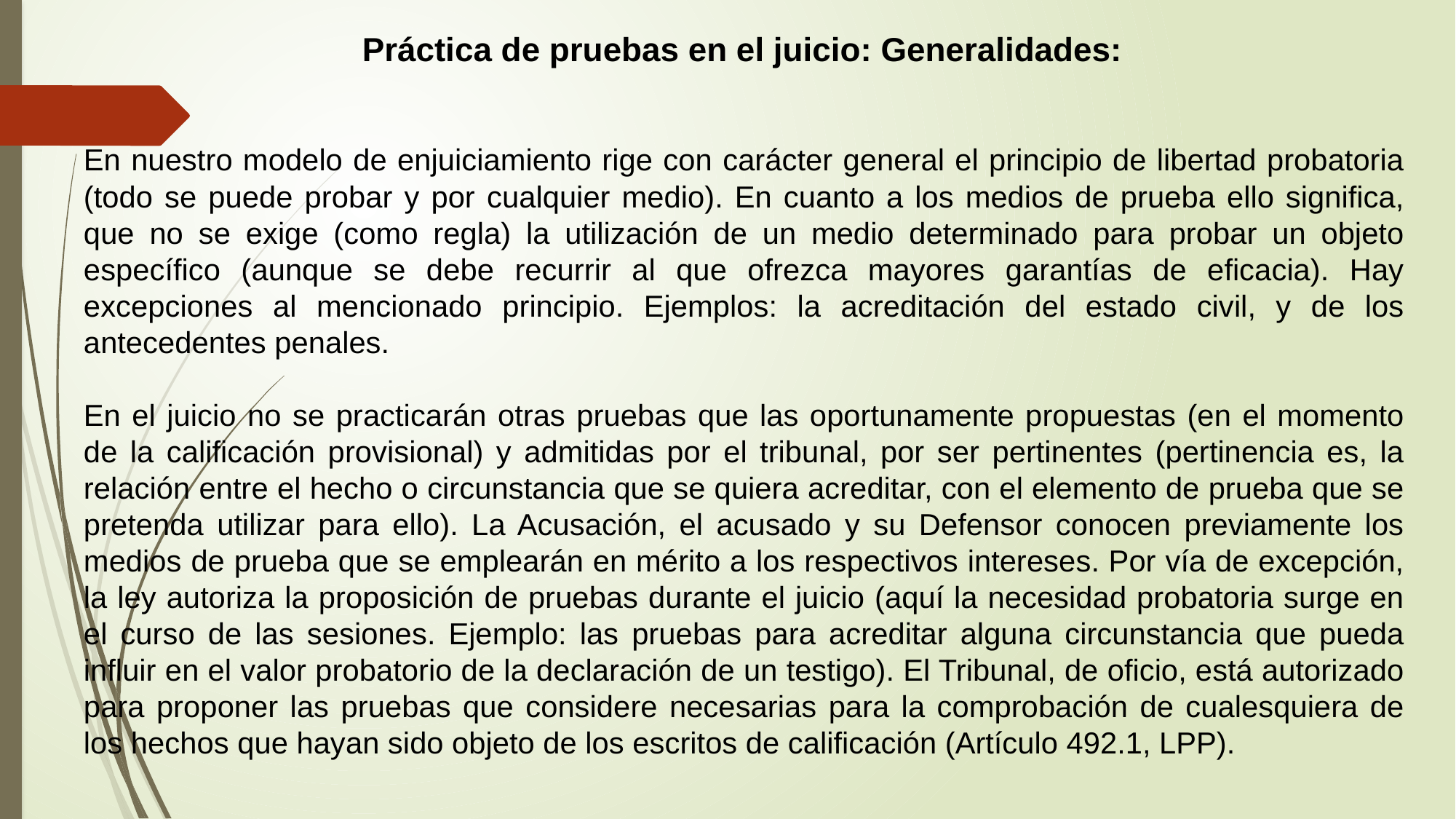

Práctica de pruebas en el juicio: Generalidades:

En nuestro modelo de enjuiciamiento rige con carácter general el principio de libertad probatoria (todo se puede probar y por cualquier medio). En cuanto a los medios de prueba ello significa, que no se exige (como regla) la utilización de un medio determinado para probar un objeto específico (aunque se debe recurrir al que ofrezca mayores garantías de eficacia). Hay excepciones al mencionado principio. Ejemplos: la acreditación del estado civil, y de los antecedentes penales.

En el juicio no se practicarán otras pruebas que las oportunamente propuestas (en el momento de la calificación provisional) y admitidas por el tribunal, por ser pertinentes (pertinencia es, la relación entre el hecho o circunstancia que se quiera acreditar, con el elemento de prueba que se pretenda utilizar para ello). La Acusación, el acusado y su Defensor conocen previamente los medios de prueba que se emplearán en mérito a los respectivos intereses. Por vía de excepción, la ley autoriza la proposición de pruebas durante el juicio (aquí la necesidad probatoria surge en el curso de las sesiones. Ejemplo: las pruebas para acreditar alguna circunstancia que pueda influir en el valor probatorio de la declaración de un testigo). El Tribunal, de oficio, está autorizado para proponer las pruebas que considere necesarias para la comprobación de cualesquiera de los hechos que hayan sido objeto de los escritos de calificación (Artículo 492.1, LPP).